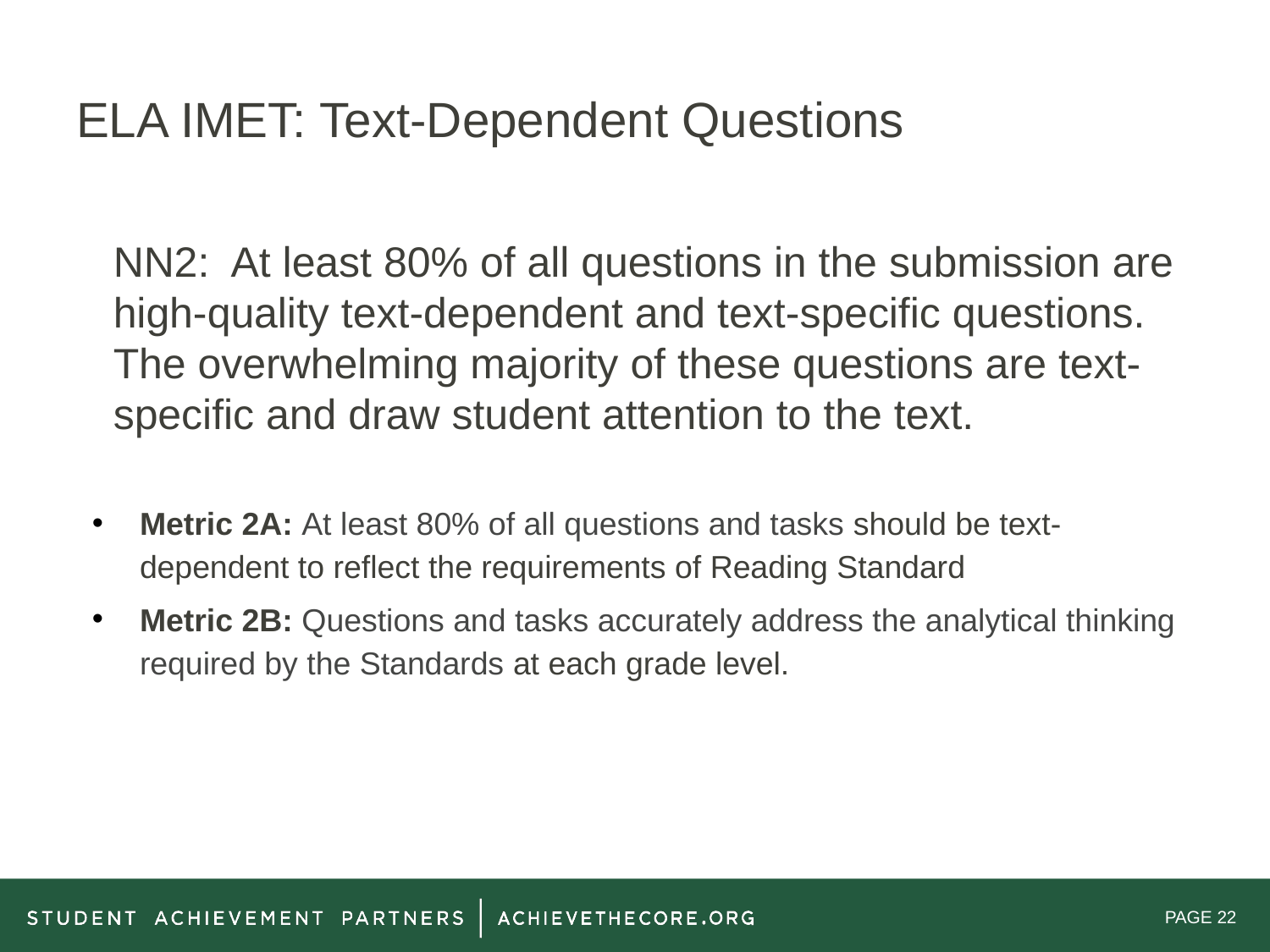

# ELA IMET: Text-Dependent Questions
NN2:  At least 80% of all questions in the submission are high-quality text-dependent and text-specific questions. The overwhelming majority of these questions are text-specific and draw student attention to the text.

Metric 2A: At least 80% of all questions and tasks should be text-dependent to reflect the requirements of Reading Standard
Metric 2B: Questions and tasks accurately address the analytical thinking required by the Standards at each grade level.